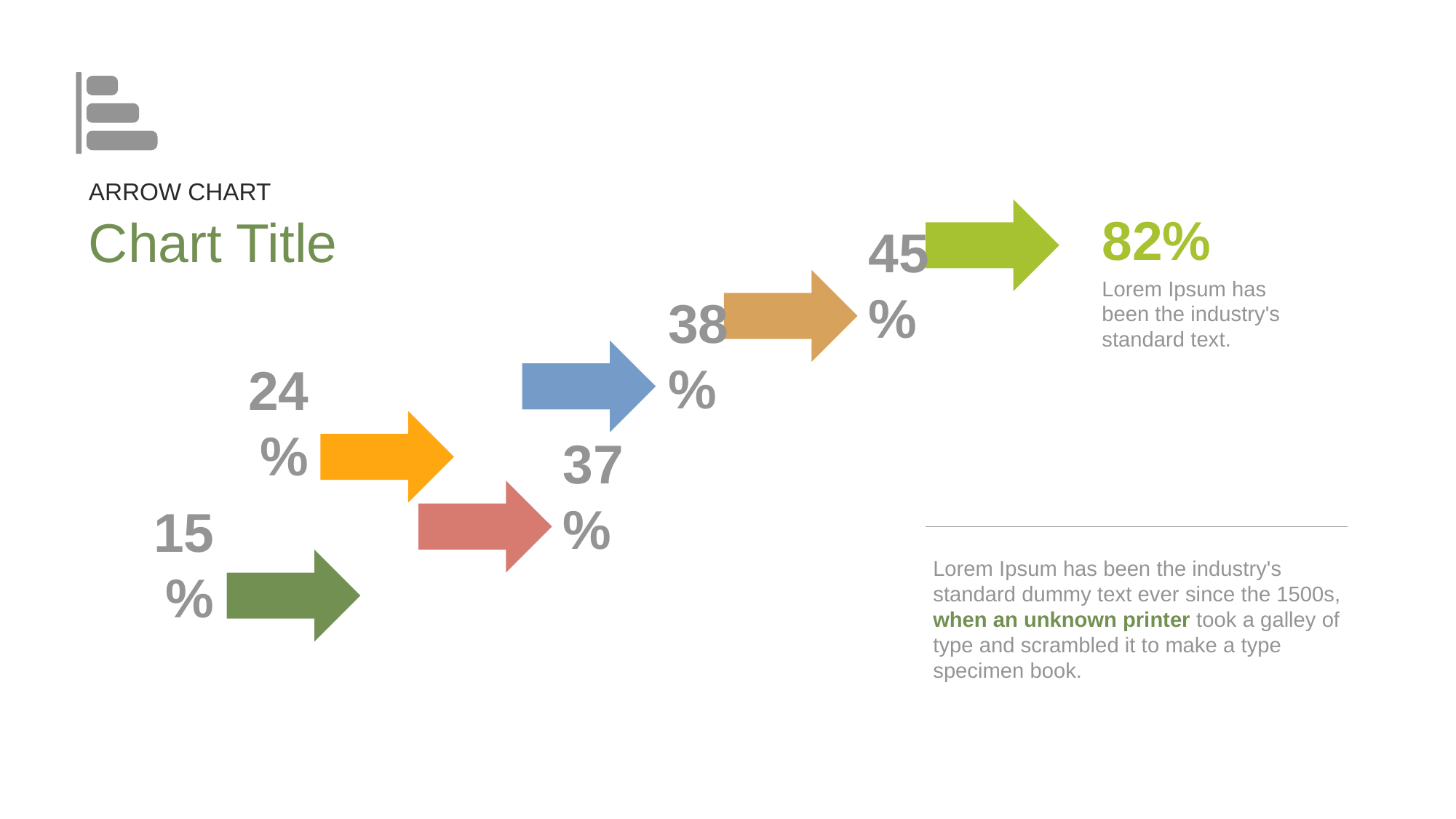

ARROW CHART
82%

Chart Title
Lorem Ipsum has been the industry's standard text.

45%

38%

24%

37%

Lorem Ipsum has been the industry's standard dummy text ever since the 1500s, when an unknown printer took a galley of type and scrambled it to make a type specimen book.
15%